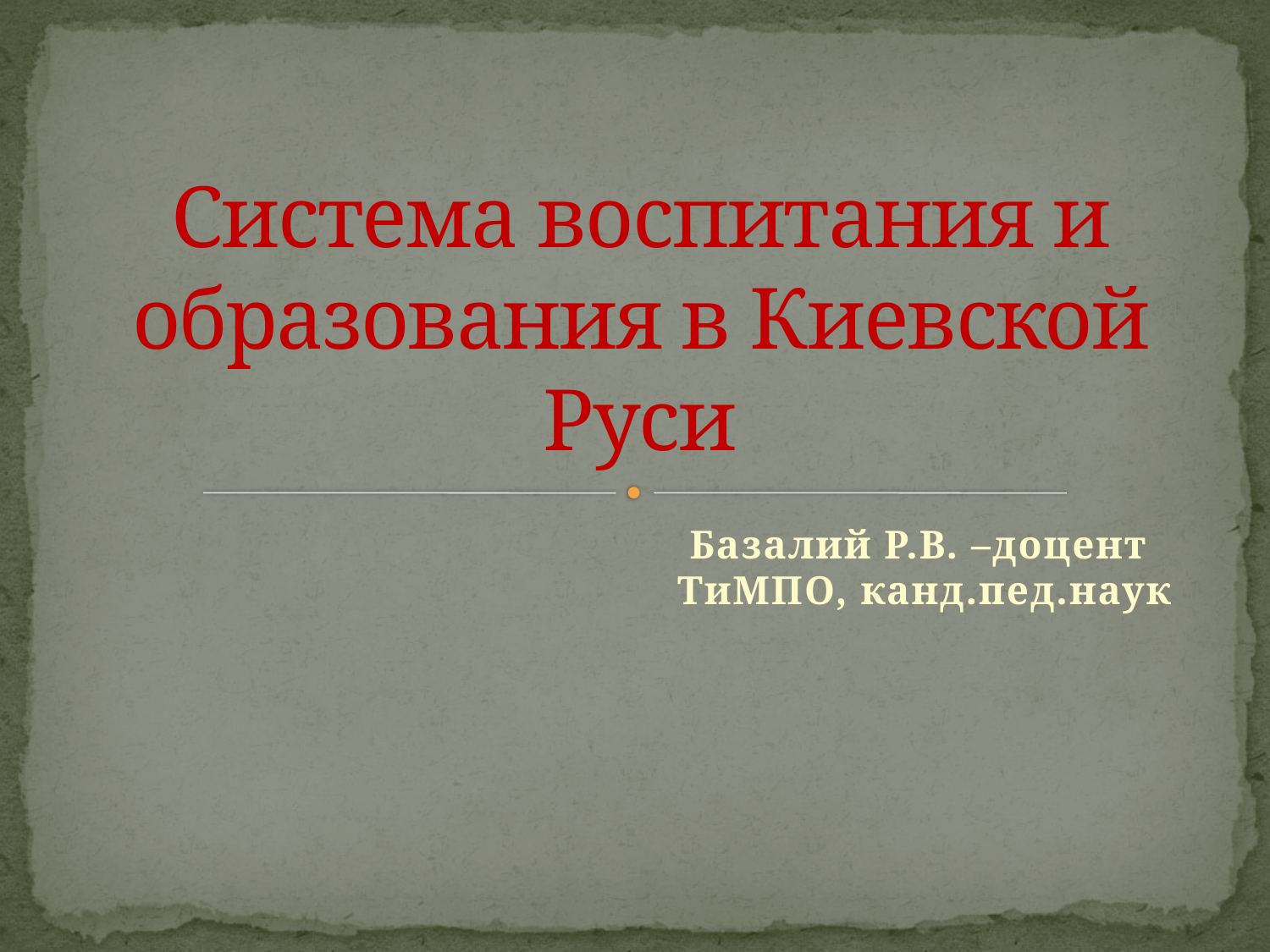

# Система воспитания и образования в Киевской Руси
 Базалий Р.В. –доцент ТиМПО, канд.пед.наук